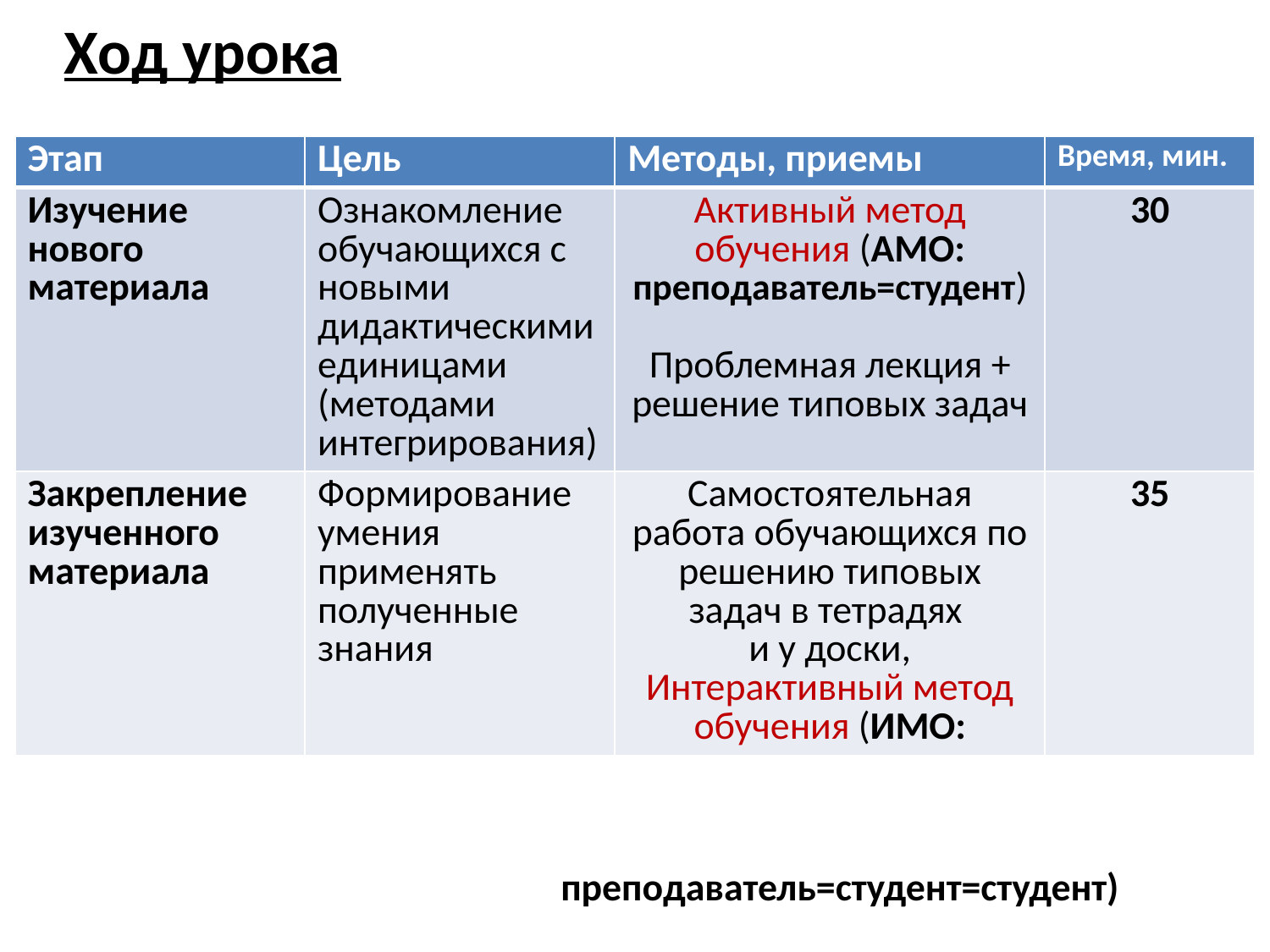

Ход урока
| Этап | Цель | Методы, приемы | Время, мин. |
| --- | --- | --- | --- |
| Изучение нового материала | Ознакомление обучающихся с новыми дидактическими единицами (методами интегрирования) | Активный метод обучения (АМО: преподаватель=студент) Проблемная лекция + решение типовых задач | 30 |
| Закрепление изученного материала | Формирование умения применять полученные знания | Самостоятельная работа обучающихся по решению типовых задач в тетрадях и у доски, Интерактивный метод обучения (ИМО: | 35 |
преподаватель=студент=студент)